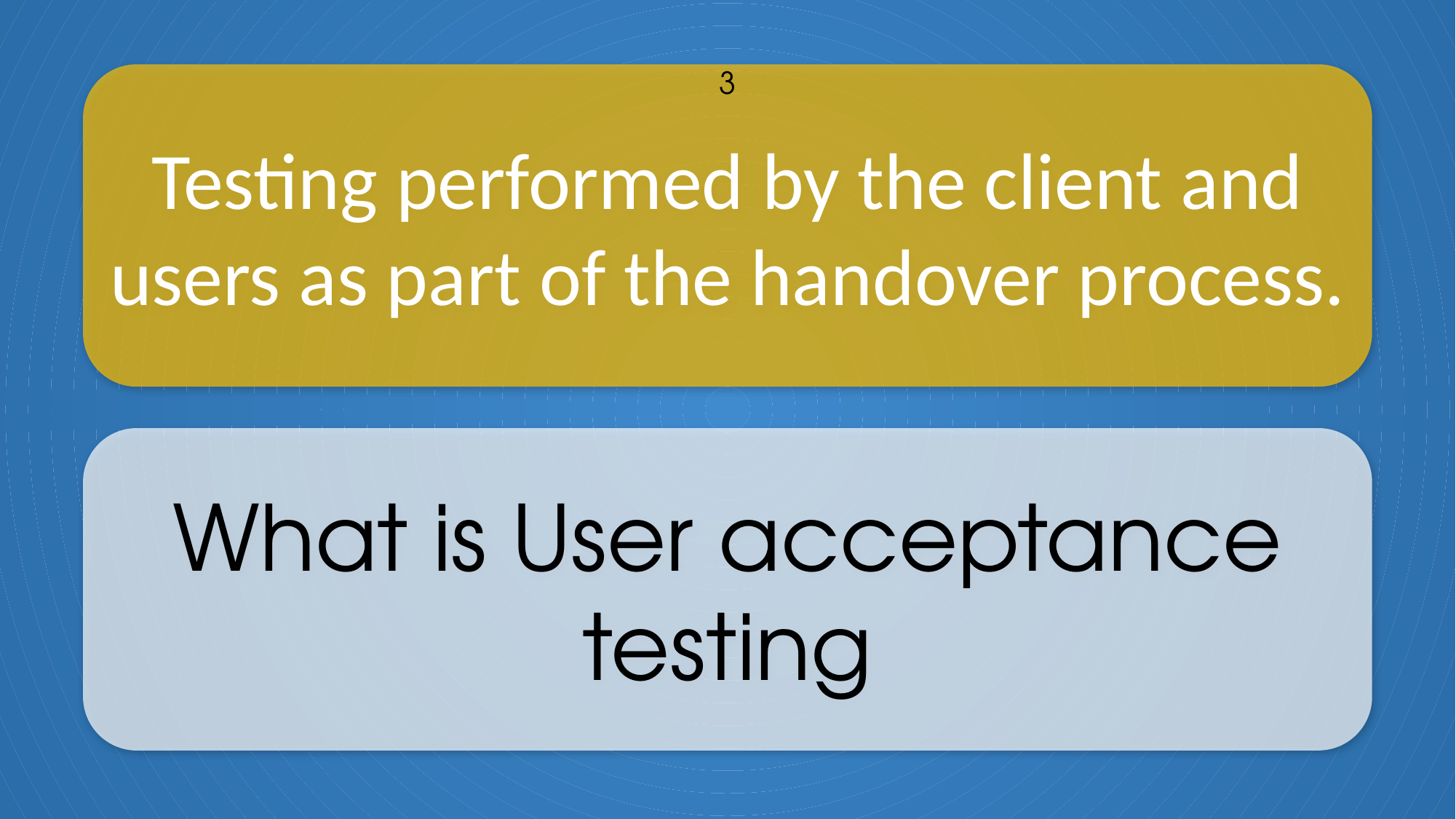

Testing performed by the client and users as part of the handover process.
3
What is User acceptance testing